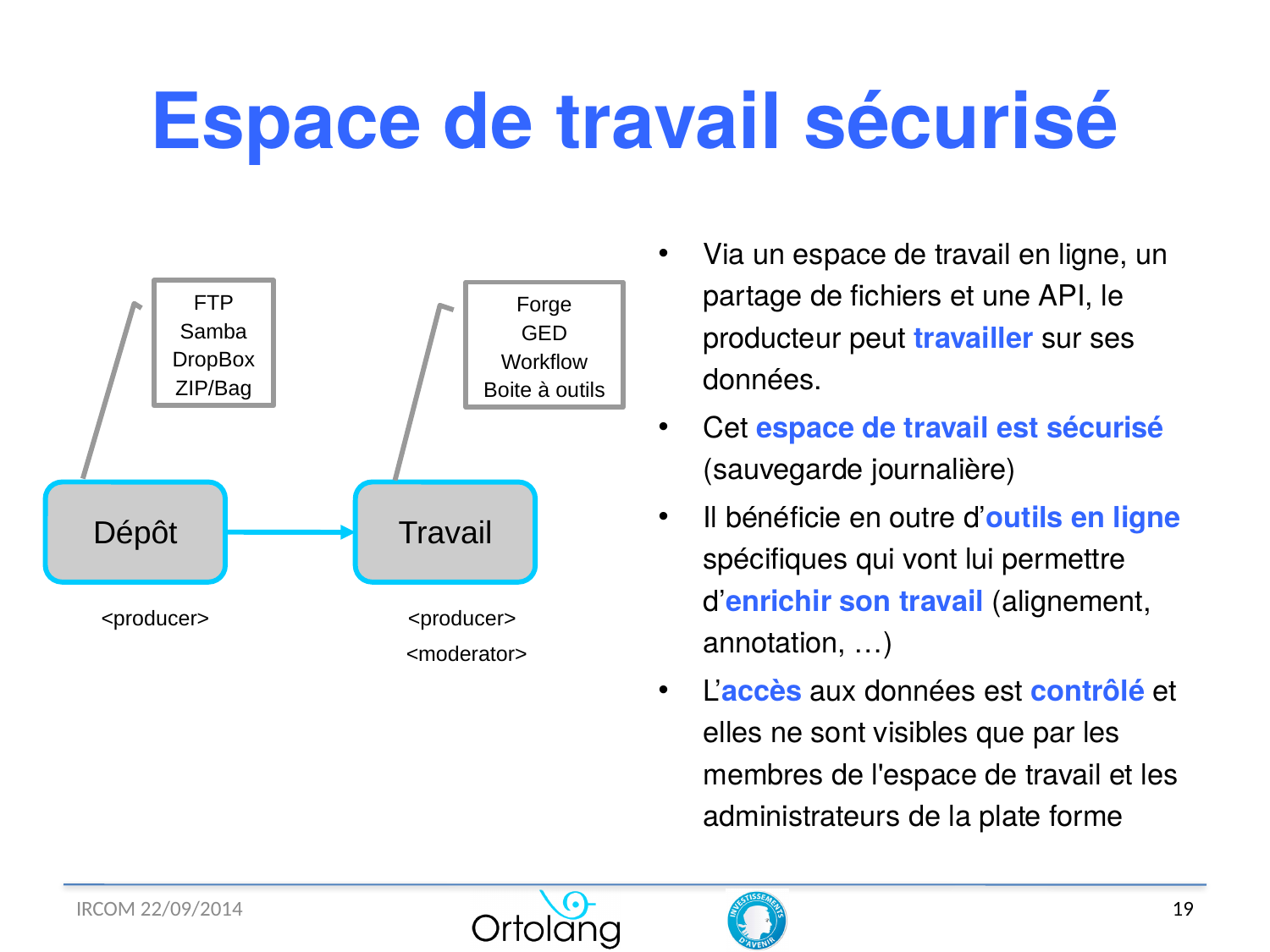

# Espace de travail sécurisé

Via un espace de travail en ligne, un partage de fichiers et une API, le producteur peut travailler sur ses données.
Cet espace de travail est sécurisé (sauvegarde journalière)
Il bénéficie en outre d’outils en ligne spécifiques qui vont lui permettre d’enrichir son travail (alignement, annotation, …)
L’accès aux données est contrôlé et elles ne sont visibles que par les membres de l'espace de travail et les administrateurs de la plate forme
FTP
Samba
DropBox
ZIP/Bag
Forge
GED
Workflow
Boite à outils
Dépôt
Travail

<producer>
<producer>
<moderator>
IRCOM 22/09/2014
19